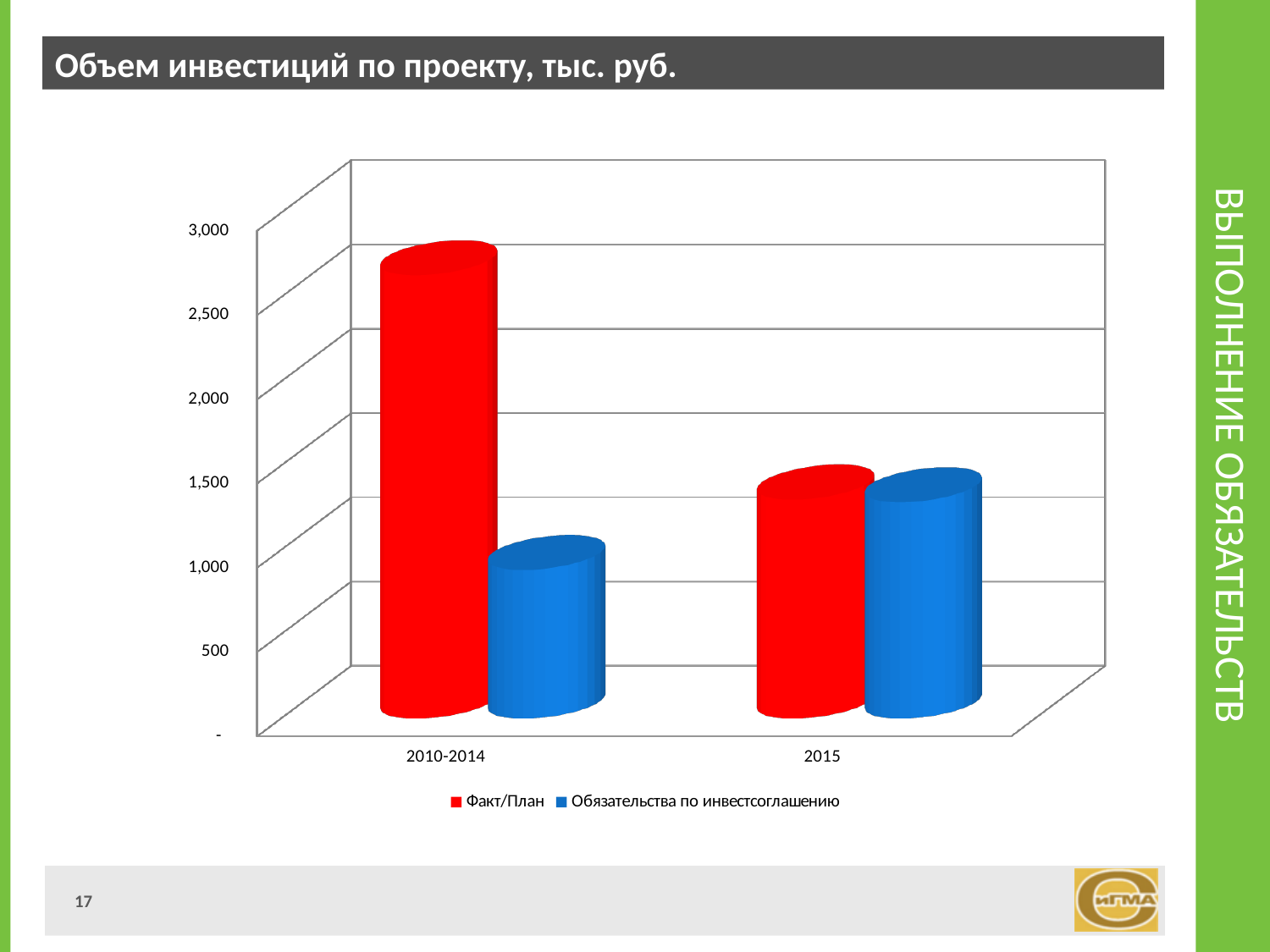

Объем инвестиций по проекту, тыс. руб.
# Выполнение обязательств

[unsupported chart]

17